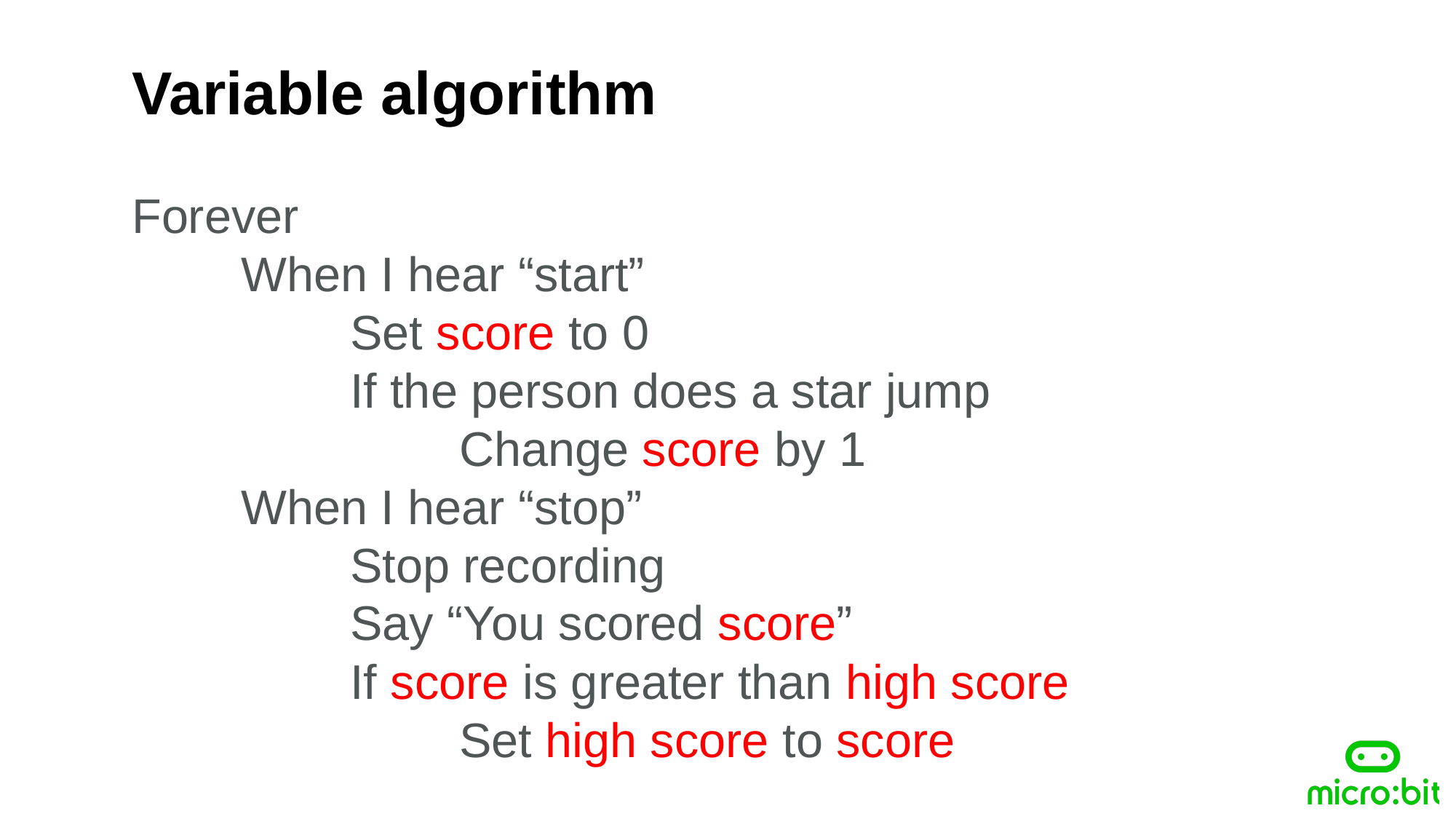

Variable algorithm

Forever
	When I hear “start”
		Set score to 0
		If the person does a star jump
			Change score by 1
	When I hear “stop”
		Stop recording
		Say “You scored score”
		If score is greater than high score
			Set high score to score